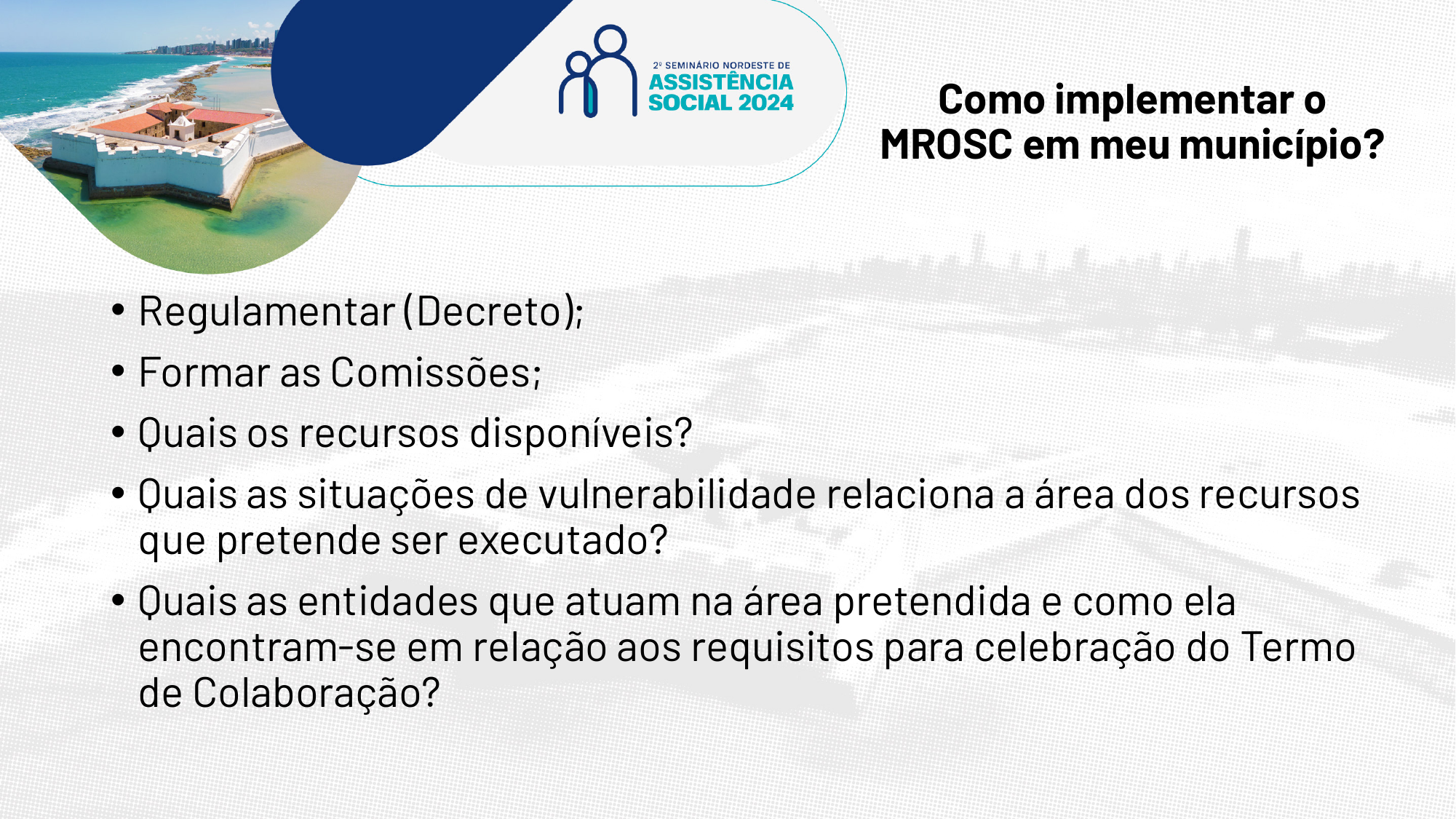

# Como implementar o MROSC em meu município?
Regulamentar (Decreto);
Formar as Comissões;
Quais os recursos disponíveis?
Quais as situações de vulnerabilidade relaciona a área dos recursos que pretende ser executado?
Quais as entidades que atuam na área pretendida e como ela encontram-se em relação aos requisitos para celebração do Termo de Colaboração?